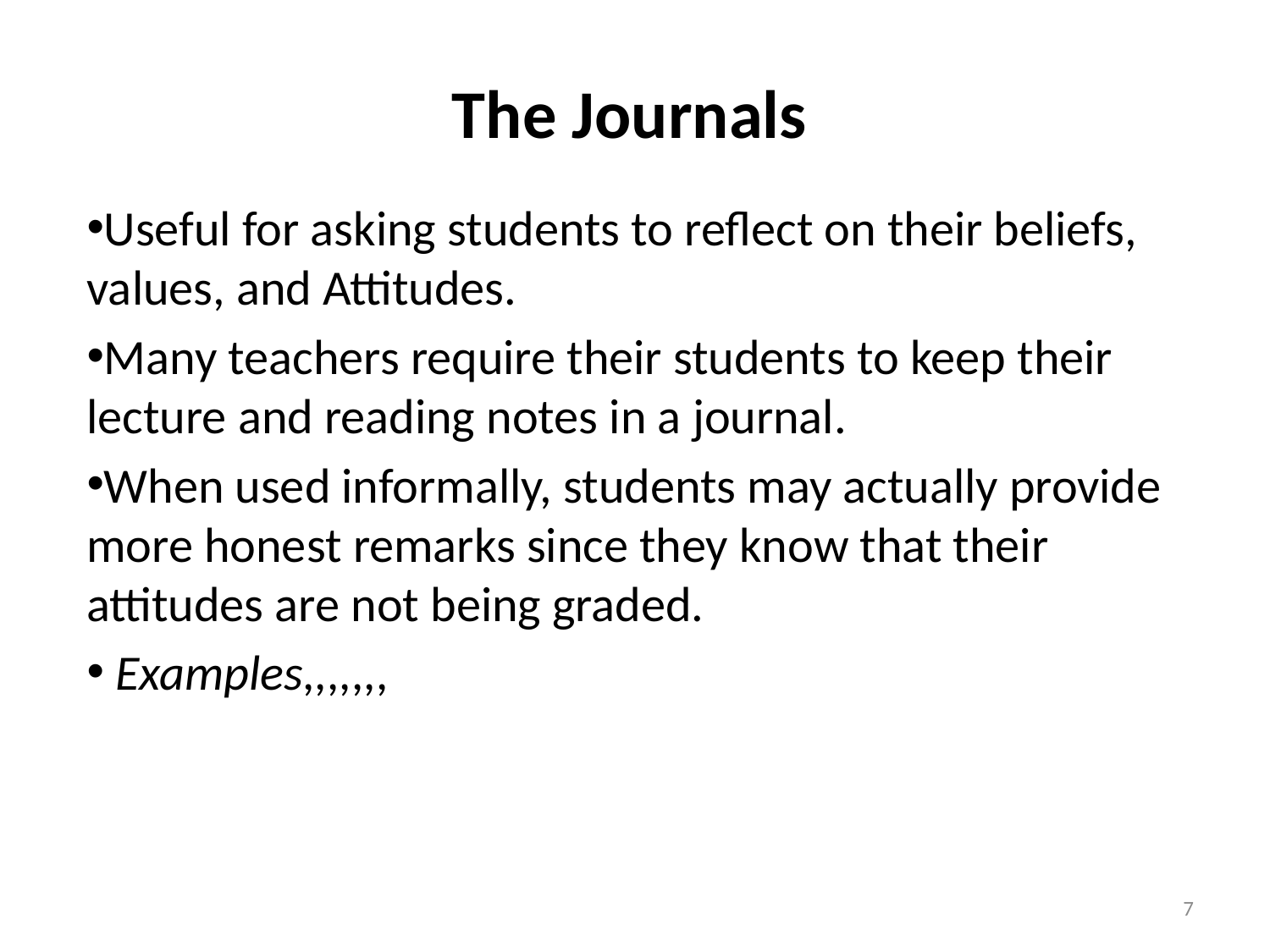

# The Journals
Useful for asking students to reflect on their beliefs, values, and Attitudes.
Many teachers require their students to keep their lecture and reading notes in a journal.
When used informally, students may actually provide more honest remarks since they know that their attitudes are not being graded.
 Examples,,,,,,,

7